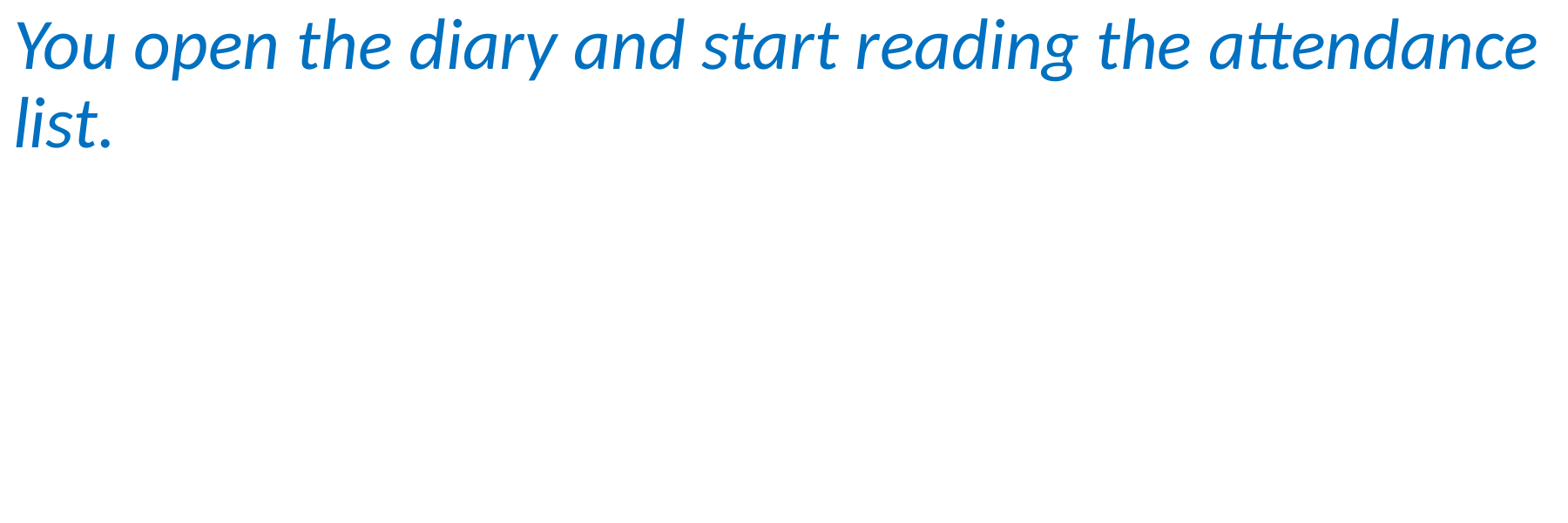

You open the diary and start reading the attendance list.